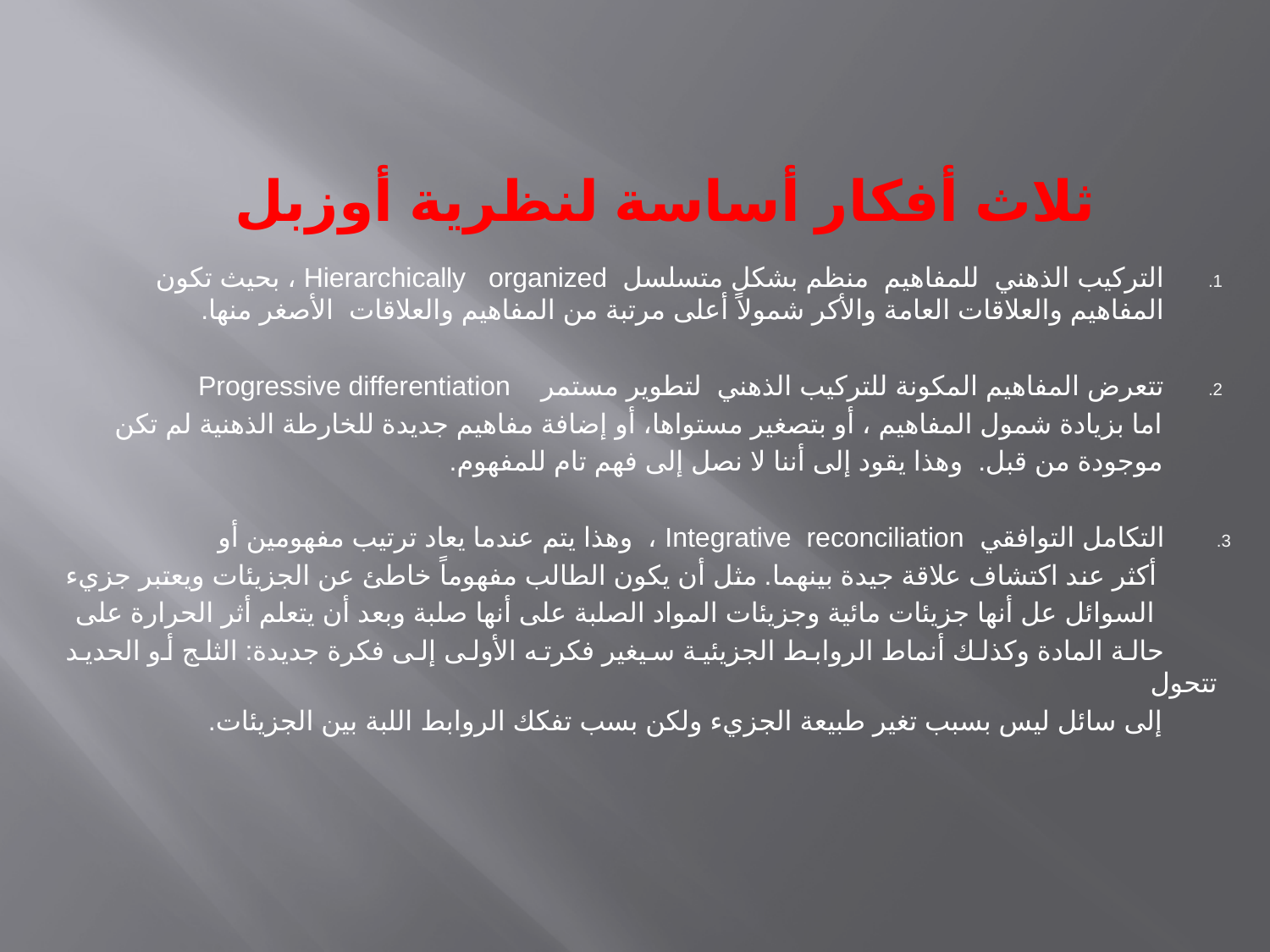

# ثلاث أفكار أساسة لنظرية أوزبل
التركيب الذهني  للمفاهيم  منظم بشكل متسلسل  Hierarchically   organized ، بحيث تكون المفاهيم والعلاقات العامة والأكر شمولاً أعلى مرتبة من المفاهيم والعلاقات  الأصغر منها.

تتعرض المفاهيم المكونة للتركيب الذهني  لتطوير مستمر    Progressive differentiation
       اما بزيادة شمول المفاهيم ، أو بتصغير مستواها، أو إضافة مفاهيم جديدة للخارطة الذهنية لم تكن
       موجودة من قبل.  وهذا يقود إلى أننا لا نصل إلى فهم تام للمفهوم.

التكامل التوافقي  Integrative  reconciliation ،  وهذا يتم عندما يعاد ترتيب مفهومين أو
        أكثر عند اكتشاف علاقة جيدة بينهما. مثل أن يكون الطالب مفهوماً خاطئ عن الجزيئات ويعتبر جزيء
        السوائل عل أنها جزيئات مائية وجزيئات المواد الصلبة على أنها صلبة وبعد أن يتعلم أثر الحرارة على
       حالة المادة وكذلك أنماط الروابط الجزيئية سيغير فكرته الأولى إلى فكرة جديدة: الثلج أو الحديد تتحول
       إلى سائل ليس بسبب تغير طبيعة الجزيء ولكن بسب تفكك الروابط اللبة بين الجزيئات.